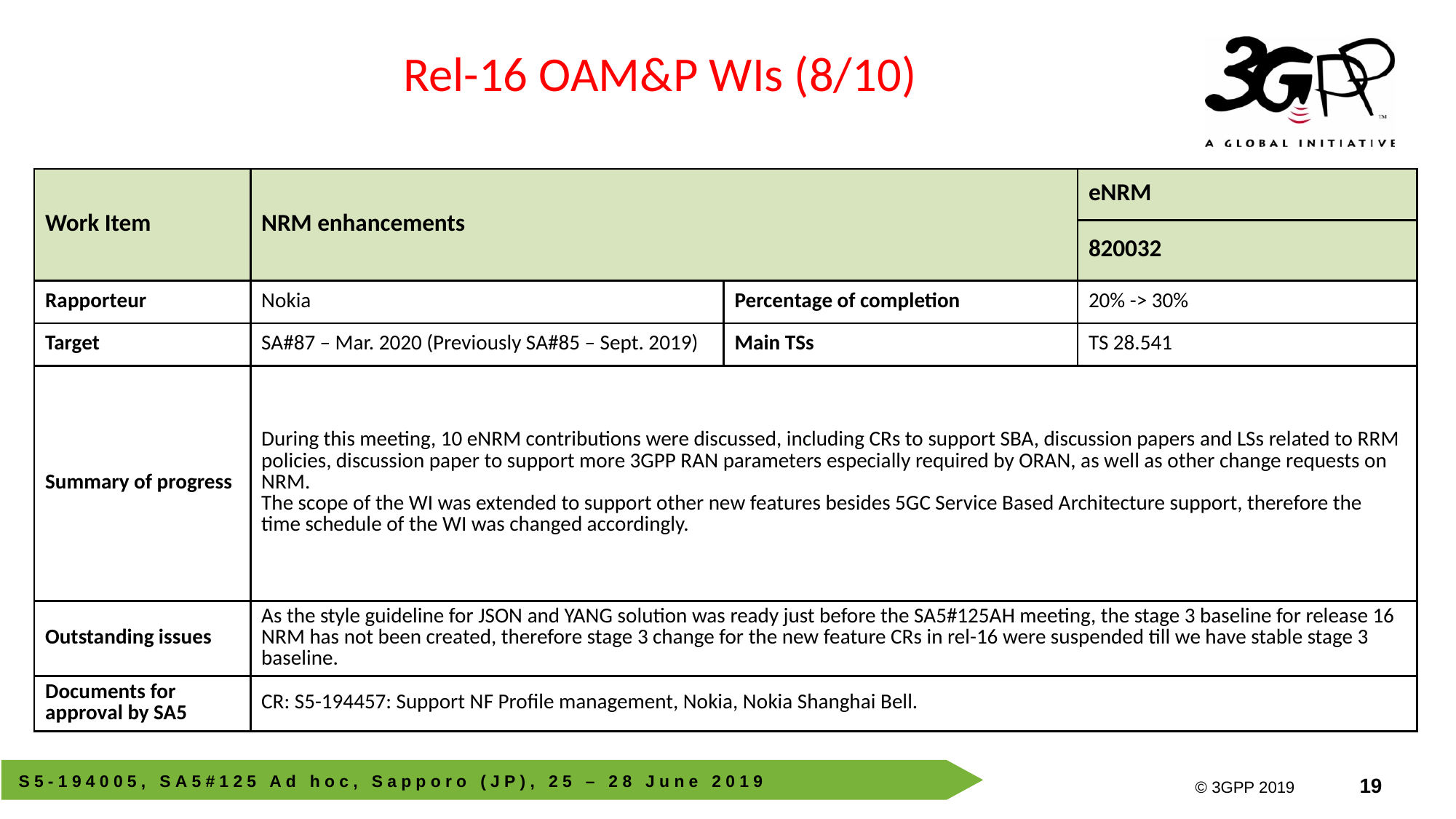

Rel-16 OAM&P WIs (8/10)
| Work Item | NRM enhancements |  | eNRM |
| --- | --- | --- | --- |
|  |  |  | 820032 |
| Rapporteur | Nokia | Percentage of completion | 20% -> 30% |
| Target | SA#87 – Mar. 2020 (Previously SA#85 – Sept. 2019) | Main TSs | TS 28.541 |
| Summary of progress | During this meeting, 10 eNRM contributions were discussed, including CRs to support SBA, discussion papers and LSs related to RRM policies, discussion paper to support more 3GPP RAN parameters especially required by ORAN, as well as other change requests on NRM. The scope of the WI was extended to support other new features besides 5GC Service Based Architecture support, therefore the time schedule of the WI was changed accordingly. |  |  |
| Outstanding issues | As the style guideline for JSON and YANG solution was ready just before the SA5#125AH meeting, the stage 3 baseline for release 16 NRM has not been created, therefore stage 3 change for the new feature CRs in rel-16 were suspended till we have stable stage 3 baseline. |  |  |
| Documents for approval by SA5 | CR: S5-194457: Support NF Profile management, Nokia, Nokia Shanghai Bell. |  |  |